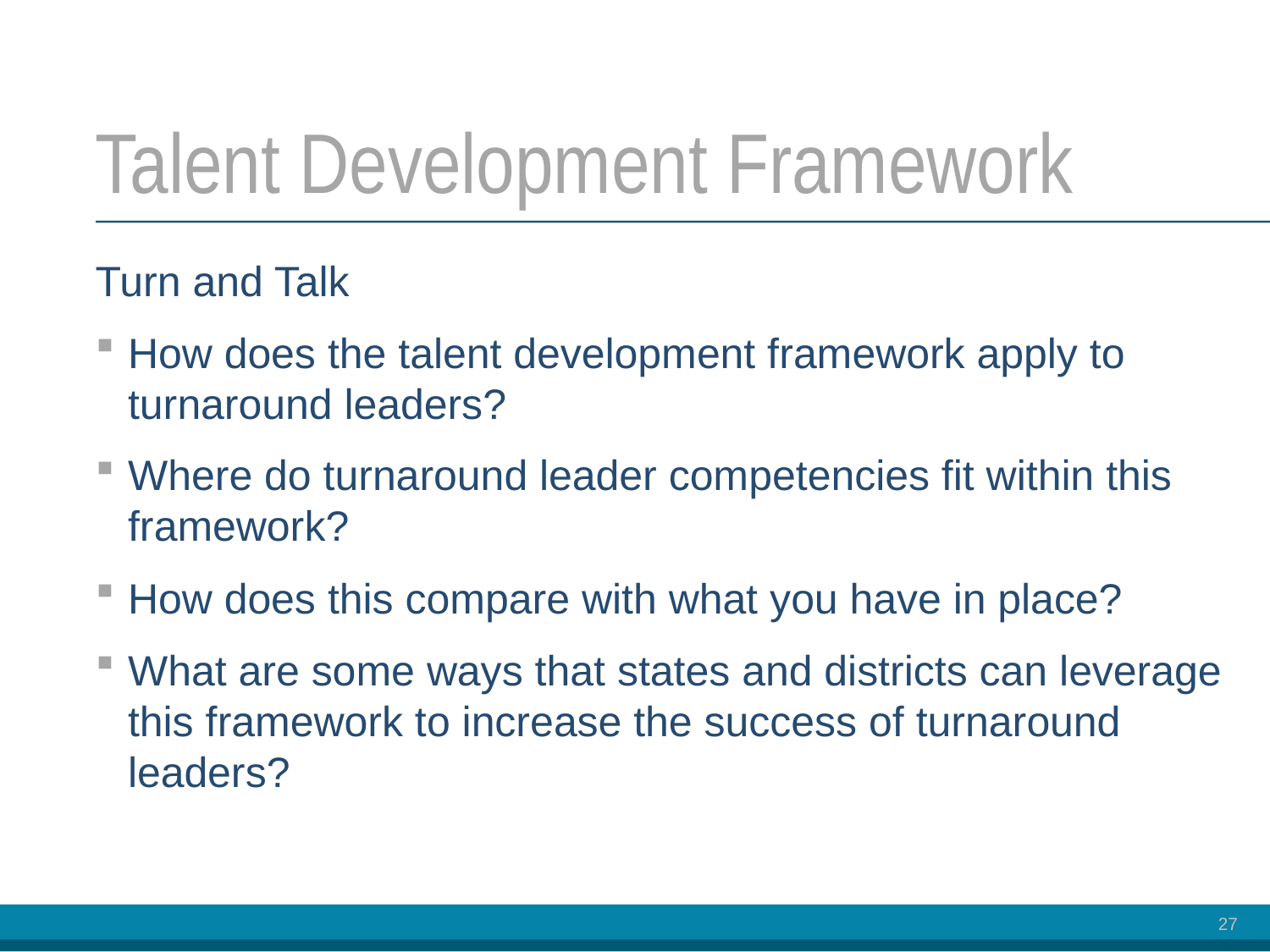

# Talent Development Framework
Turn and Talk
How does the talent development framework apply to turnaround leaders?
Where do turnaround leader competencies fit within this framework?
How does this compare with what you have in place?
What are some ways that states and districts can leverage this framework to increase the success of turnaround leaders?

27